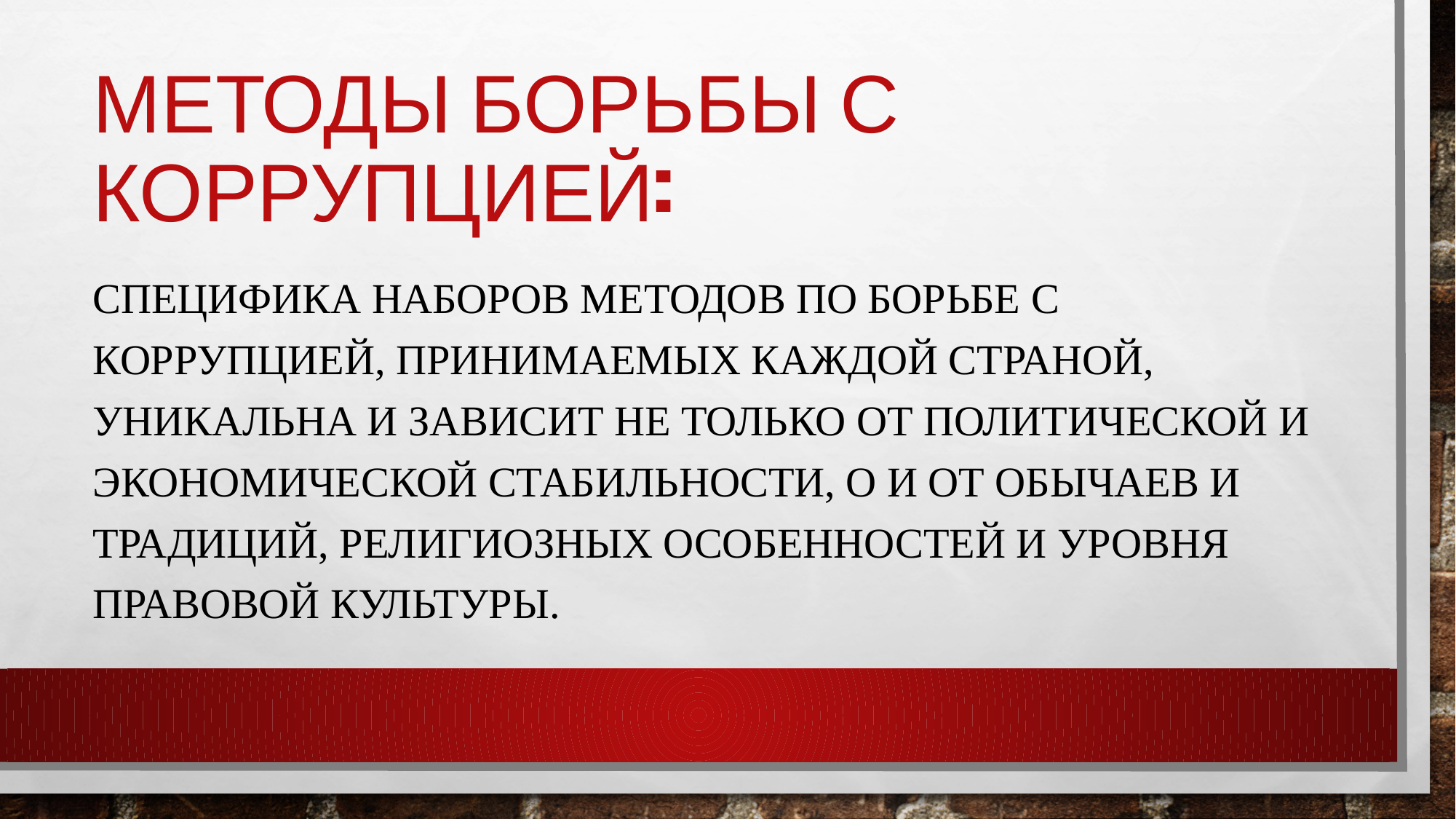

# Методы борьбы с коррупцией:
Специфика наборов методов по борьбе с коррупцией, принимаемых каждой страной, уникальна и зависит не только от политической и экономической стабильности, о и от обычаев и традиций, религиозных особенностей и уровня правовой культуры.